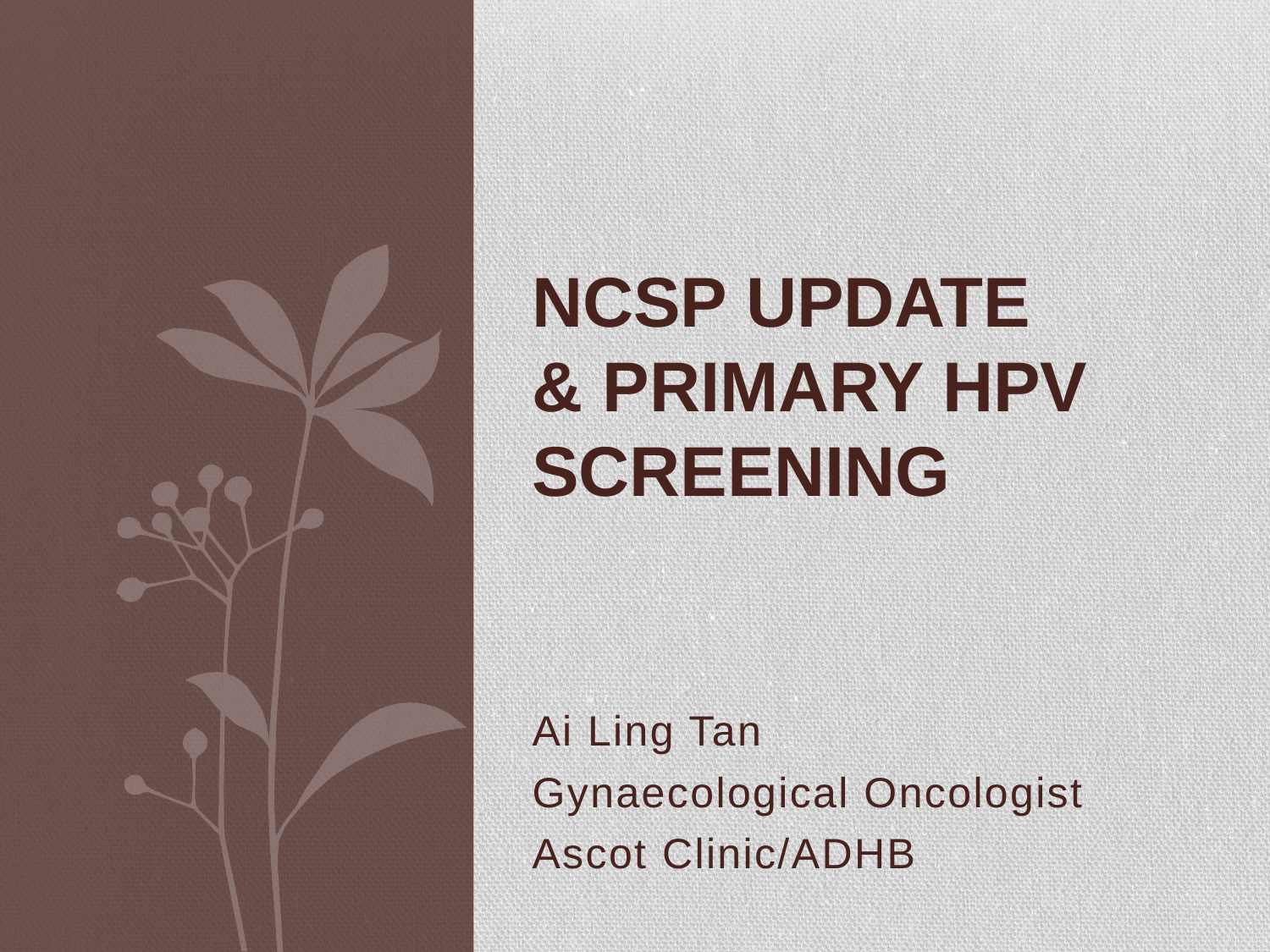

# NCSP UPDATE & PRIMARY HPV SCREENING
Ai Ling Tan
Gynaecological Oncologist
Ascot Clinic/ADHB